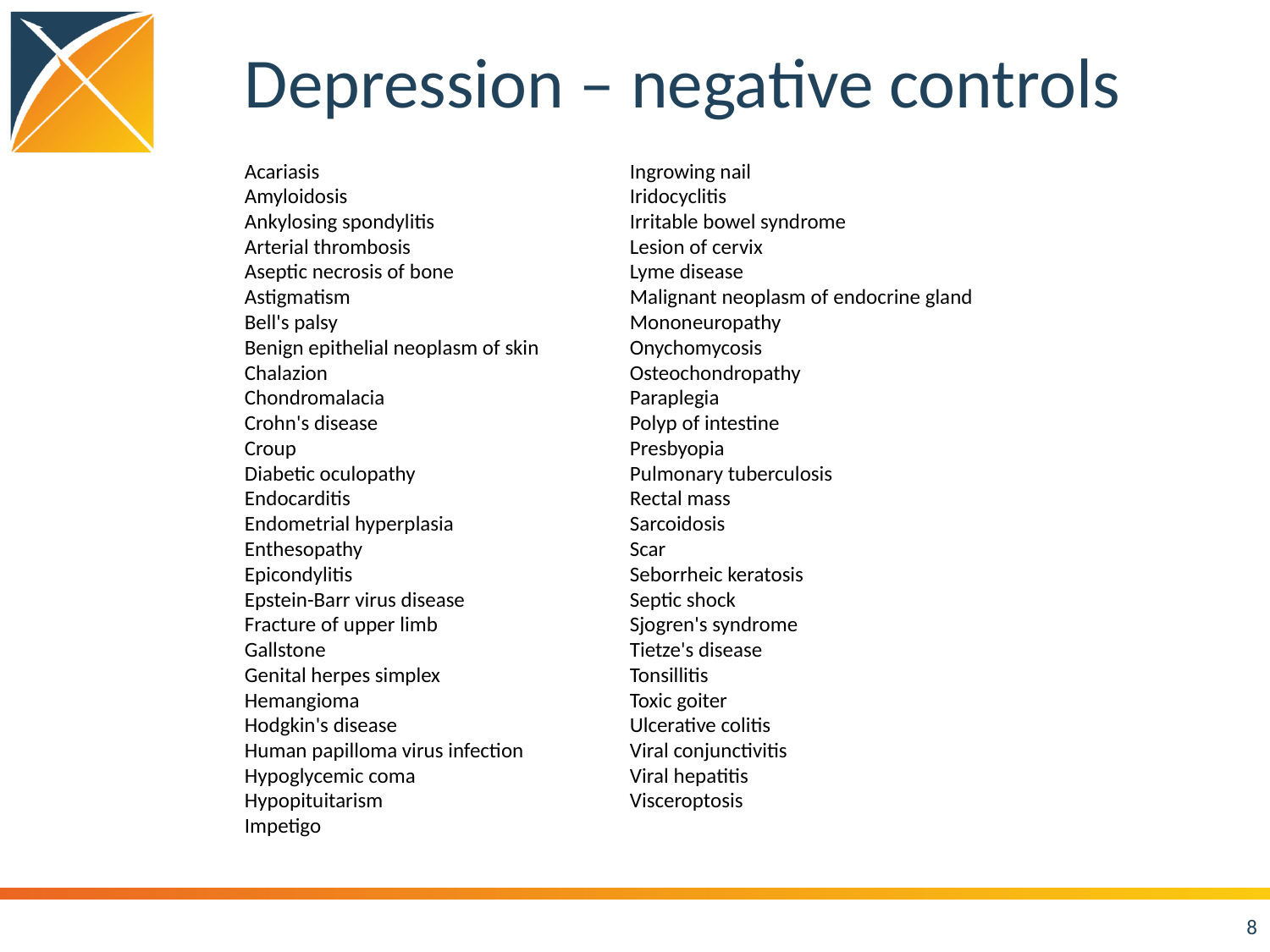

# Depression – negative controls
| Acariasis | Ingrowing nail |
| --- | --- |
| Amyloidosis | Iridocyclitis |
| Ankylosing spondylitis | Irritable bowel syndrome |
| Arterial thrombosis | Lesion of cervix |
| Aseptic necrosis of bone | Lyme disease |
| Astigmatism | Malignant neoplasm of endocrine gland |
| Bell's palsy | Mononeuropathy |
| Benign epithelial neoplasm of skin | Onychomycosis |
| Chalazion | Osteochondropathy |
| Chondromalacia | Paraplegia |
| Crohn's disease | Polyp of intestine |
| Croup | Presbyopia |
| Diabetic oculopathy | Pulmonary tuberculosis |
| Endocarditis | Rectal mass |
| Endometrial hyperplasia | Sarcoidosis |
| Enthesopathy | Scar |
| Epicondylitis | Seborrheic keratosis |
| Epstein-Barr virus disease | Septic shock |
| Fracture of upper limb | Sjogren's syndrome |
| Gallstone | Tietze's disease |
| Genital herpes simplex | Tonsillitis |
| Hemangioma | Toxic goiter |
| Hodgkin's disease | Ulcerative colitis |
| Human papilloma virus infection | Viral conjunctivitis |
| Hypoglycemic coma | Viral hepatitis |
| Hypopituitarism | Visceroptosis |
| Impetigo |  |
8